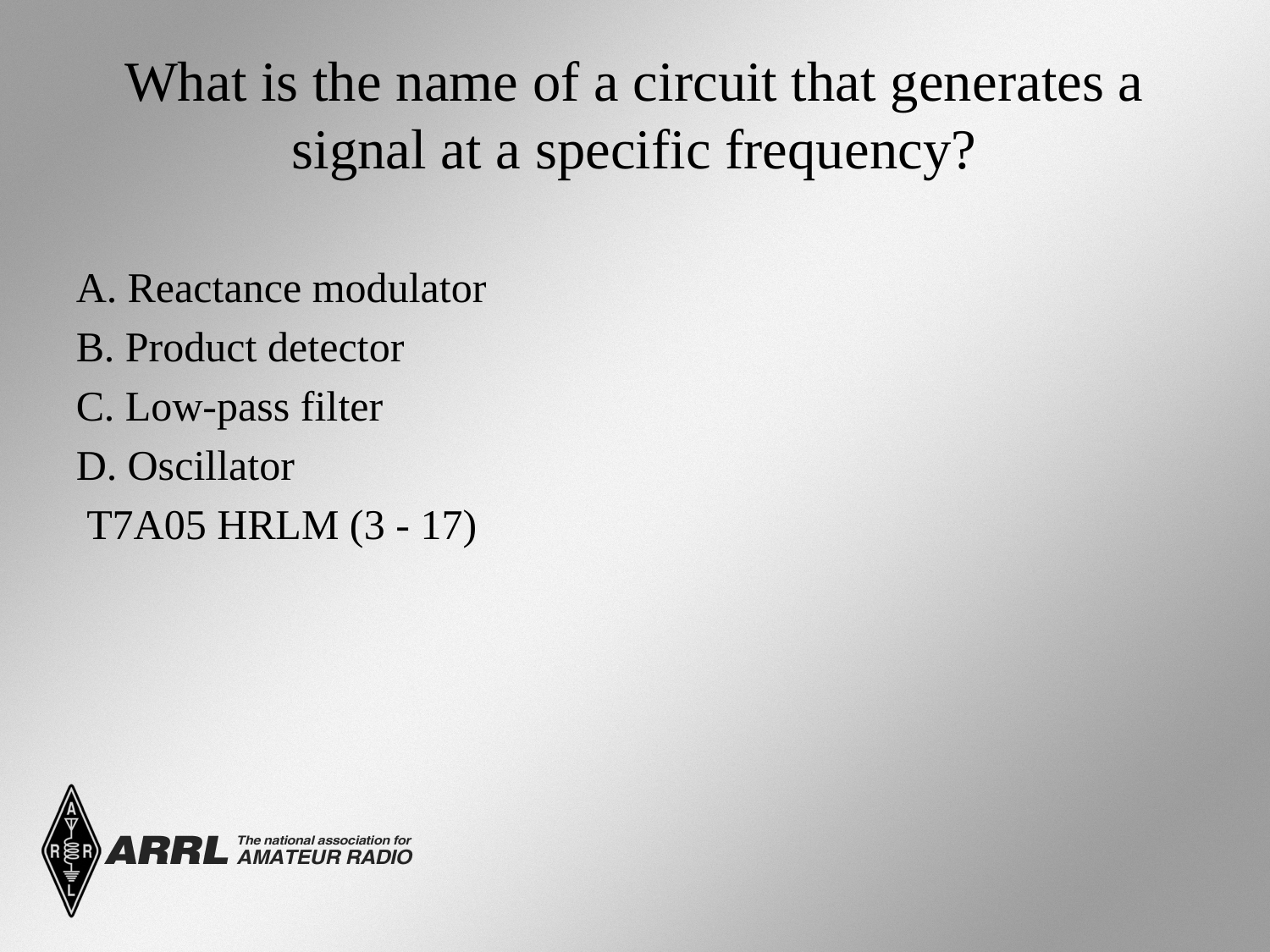

# What is the name of a circuit that generates a signal at a specific frequency?
A. Reactance modulator
B. Product detector
C. Low-pass filter
D. Oscillator
 T7A05 HRLM (3 - 17)